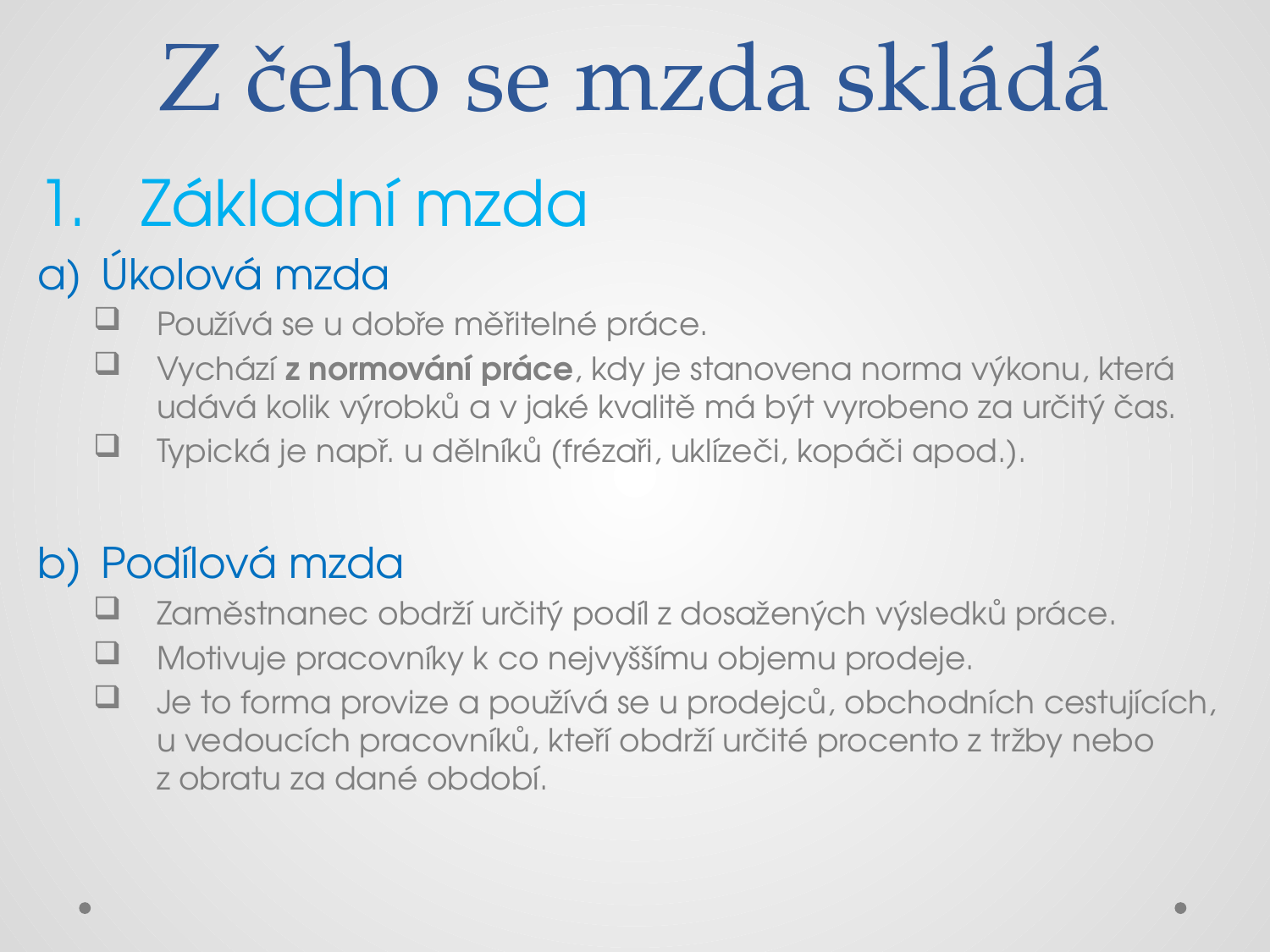

# Z čeho se mzda skládá
Základní mzda
Úkolová mzda
Používá se u dobře měřitelné práce.
Vychází z normování práce, kdy je stanovena norma výkonu, která udává kolik výrobků a v jaké kvalitě má být vyrobeno za určitý čas.
Typická je např. u dělníků (frézaři, uklízeči, kopáči apod.).

Podílová mzda
Zaměstnanec obdrží určitý podíl z dosažených výsledků práce.
Motivuje pracovníky k co nejvyššímu objemu prodeje.
Je to forma provize a používá se u prodejců, obchodních cestujících,
u vedoucích pracovníků, kteří obdrží určité procento z tržby nebo
z obratu za dané období.